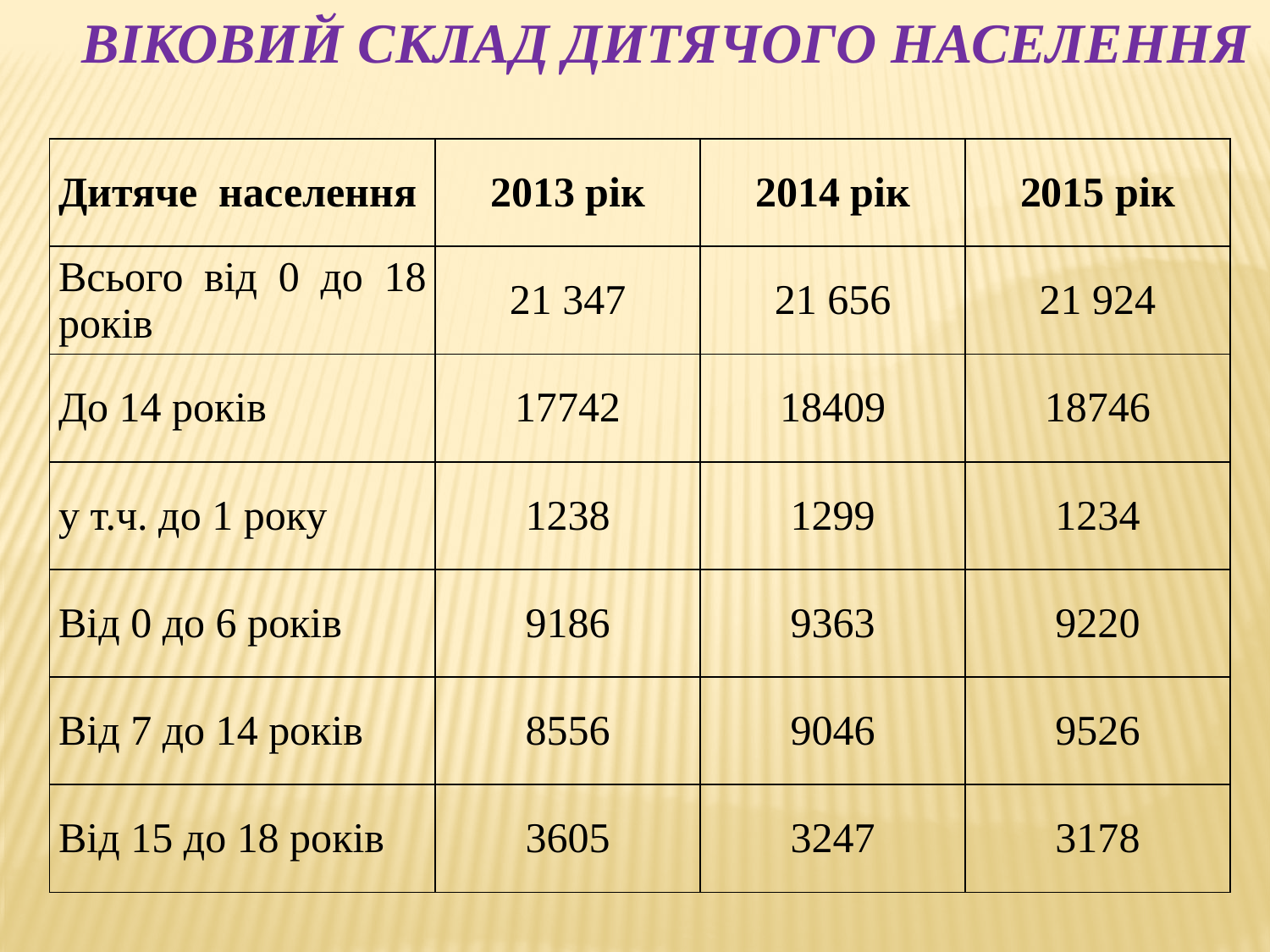

ВІКОВИЙ СКЛАД ДИТЯЧОГО НАСЕЛЕННЯ
| Дитяче населення | 2013 рік | 2014 рік | 2015 рік |
| --- | --- | --- | --- |
| Всього від 0 до 18 років | 21 347 | 21 656 | 21 924 |
| До 14 років | 17742 | 18409 | 18746 |
| у т.ч. до 1 року | 1238 | 1299 | 1234 |
| Від 0 до 6 років | 9186 | 9363 | 9220 |
| Від 7 до 14 років | 8556 | 9046 | 9526 |
| Від 15 до 18 років | 3605 | 3247 | 3178 |